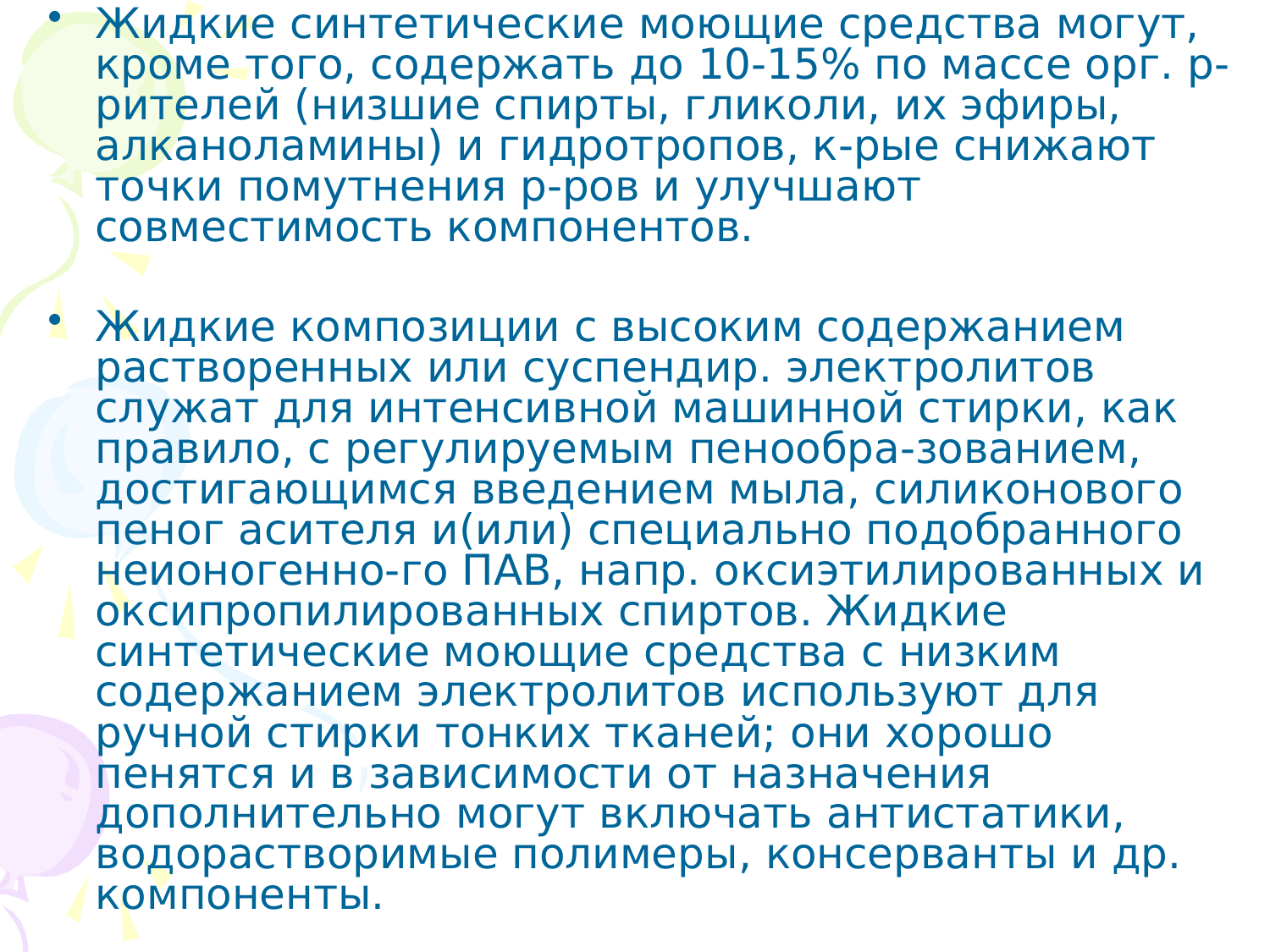

Жидкие синтетические моющие средства могут, кроме того, содержать до 10-15% по массе орг. р-рителей (низшие спирты, гликоли, их эфиры, алканоламины) и гидротропов, к-рые снижают точки помутнения р-ров и улучшают совместимость компонентов.
Жидкие композиции с высоким содержанием растворенных или суспендир. электролитов служат для интенсивной машинной стирки, как правило, с регулируемым пенообра-зованием, достигающимся введением мыла, силиконового пеног асителя и(или) специально подобранного неионогенно-го ПАВ, напр. оксиэтилированных и оксипропилированных спиртов. Жидкие синтетические моющие средства с низким содержанием электролитов используют для ручной стирки тонких тканей; они хорошо пенятся и в зависимости от назначения дополнительно могут включать антистатики, водорастворимые полимеры, консерванты и др. компоненты.